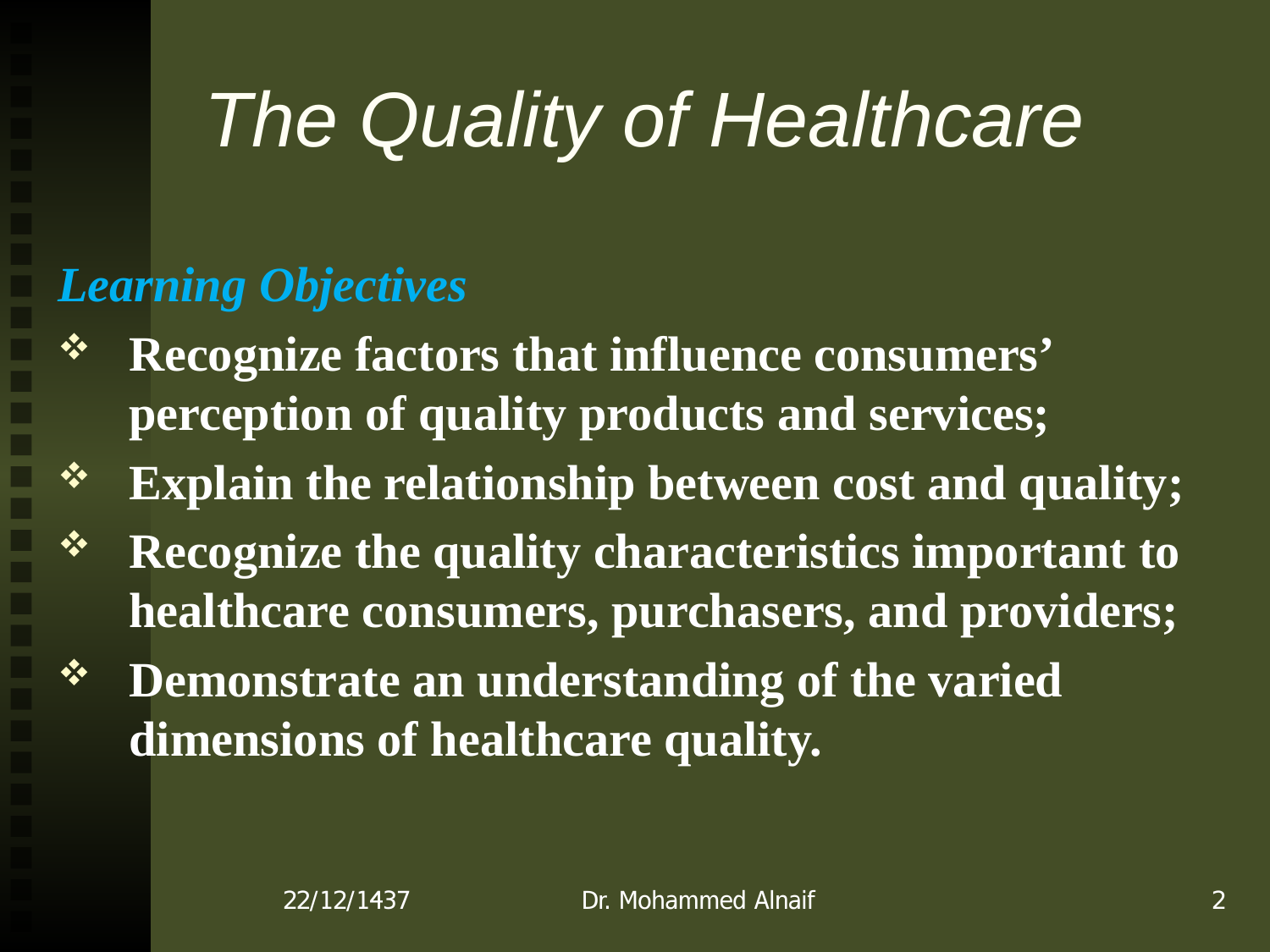

# The Quality of Healthcare
Learning Objectives
Recognize factors that influence consumers’ perception of quality products and services;
Explain the relationship between cost and quality;
Recognize the quality characteristics important to healthcare consumers, purchasers, and providers;
Demonstrate an understanding of the varied dimensions of healthcare quality.

22/12/1437
Dr. Mohammed Alnaif
2